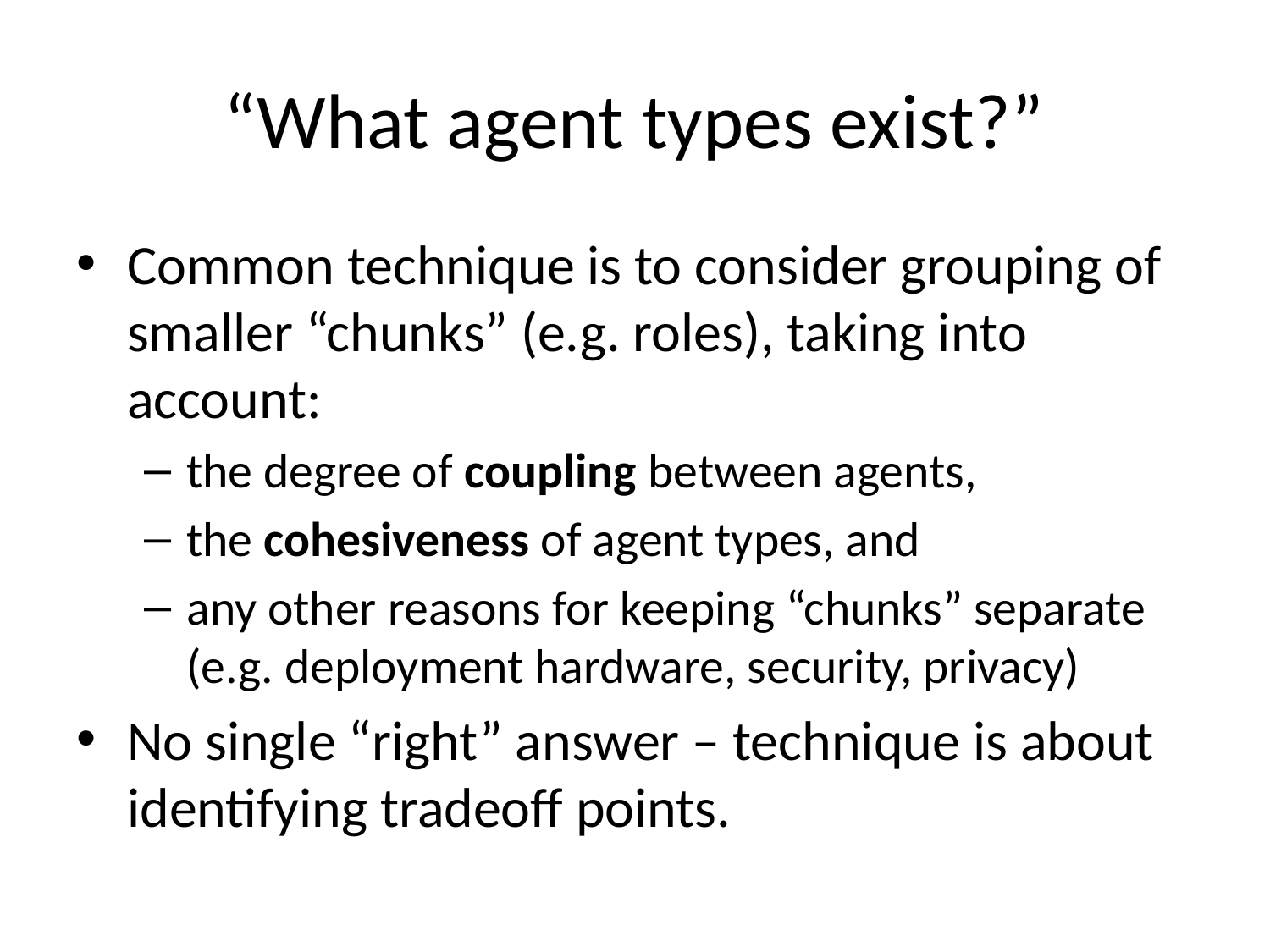

# “What agent types exist?”
Common technique is to consider grouping of smaller “chunks” (e.g. roles), taking into account:
the degree of coupling between agents,
the cohesiveness of agent types, and
any other reasons for keeping “chunks” separate (e.g. deployment hardware, security, privacy)
No single “right” answer – technique is about identifying tradeoff points.